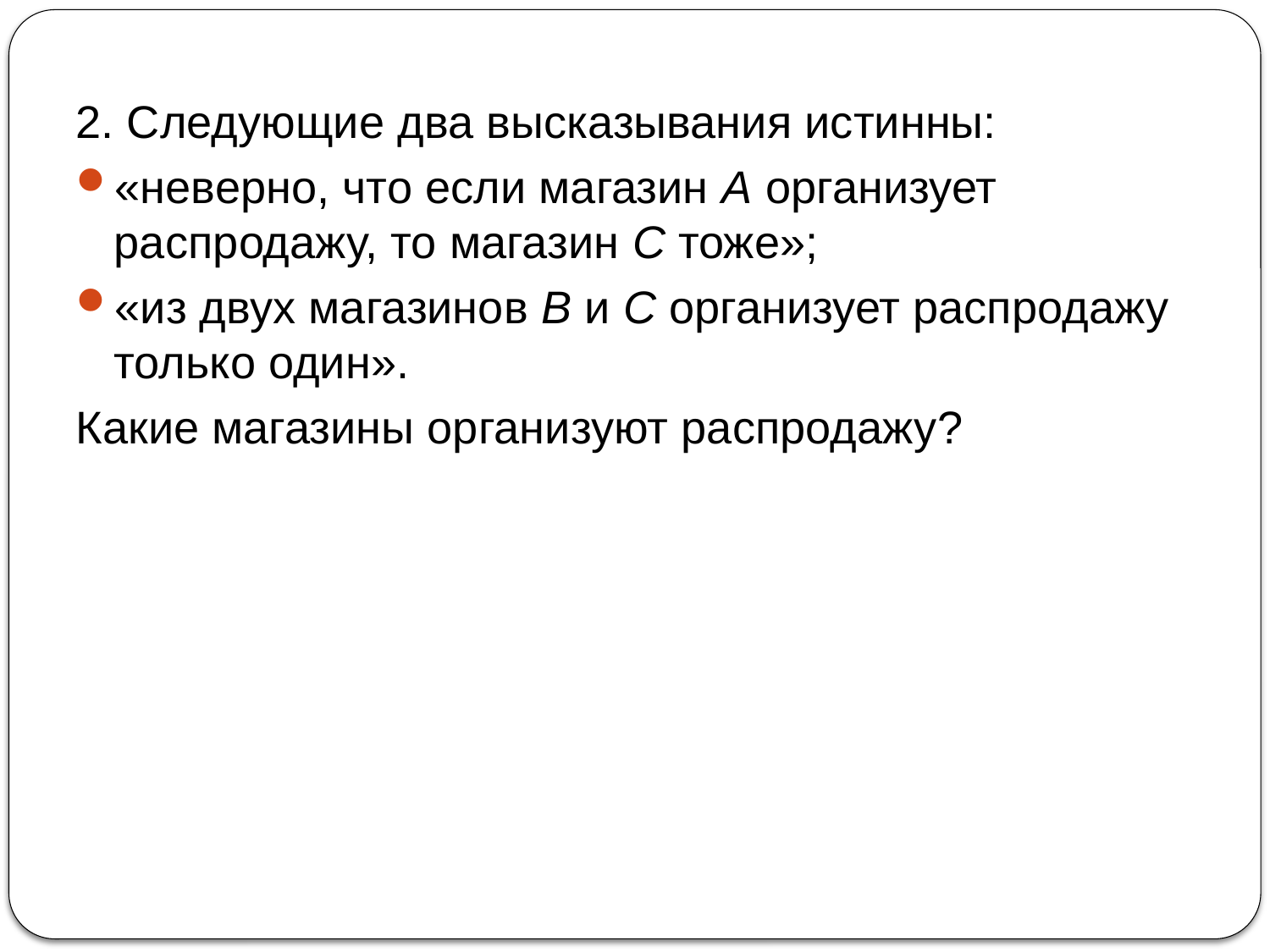

2. Следующие два высказывания истинны:
«неверно, что если магазин А организует распродажу, то магазин С тоже»;
«из двух магазинов В и С организует распродажу только один».
Какие магазины организуют распродажу?